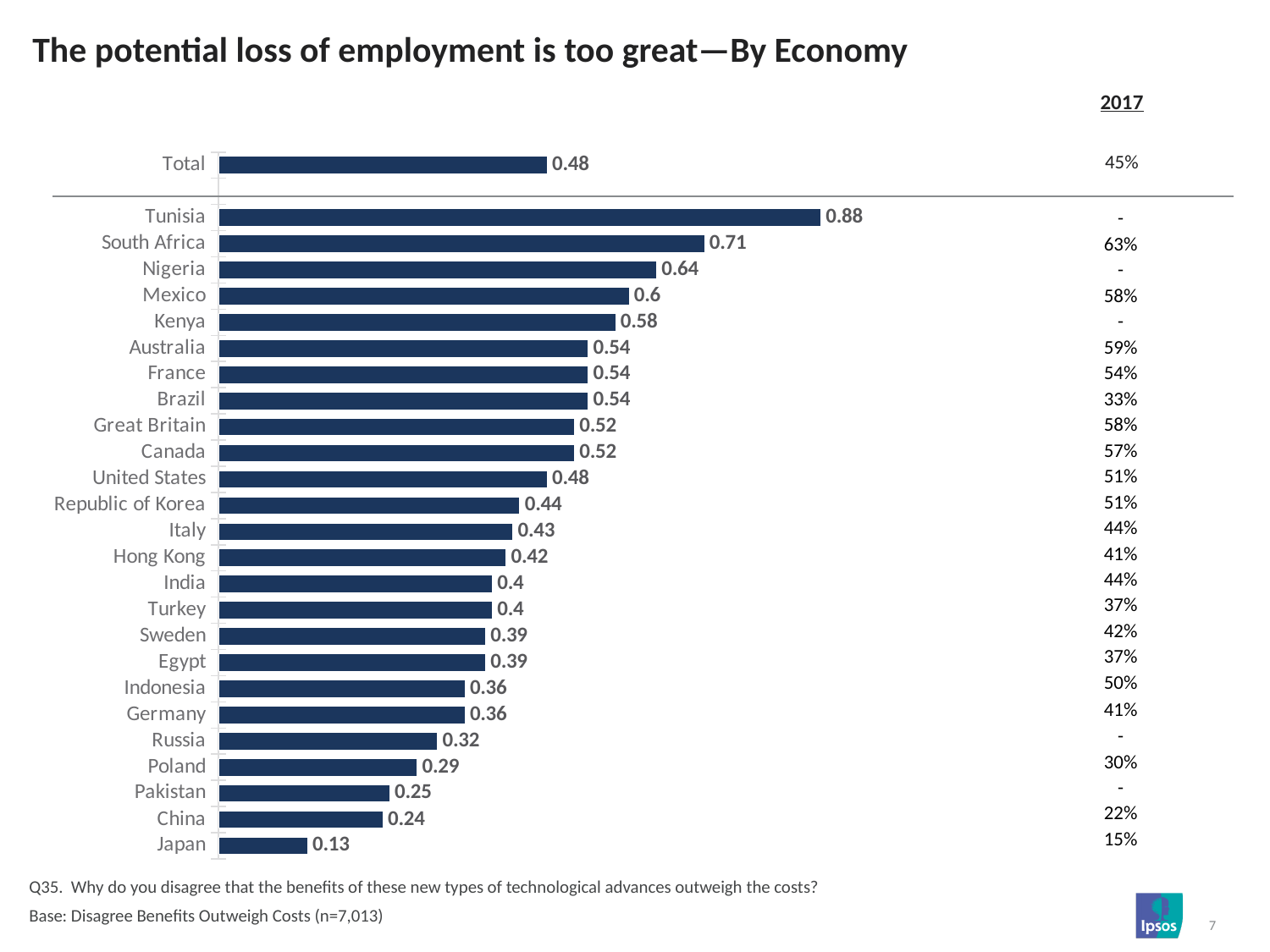

# The potential loss of employment is too great—By Economy
|  |
| --- |
| 2017 |

### Chart

| Category | Column1 |
|---|---|
| Total | 0.48 |
|  | None |
| Tunisia | 0.88 |
| South Africa | 0.71 |
| Nigeria | 0.64 |
| Mexico | 0.6 |
| Kenya | 0.58 |
| Australia | 0.54 |
| France | 0.54 |
| Brazil | 0.54 |
| Great Britain | 0.52 |
| Canada | 0.52 |
| United States | 0.48 |
| Republic of Korea | 0.44 |
| Italy | 0.43 |
| Hong Kong | 0.42 |
| India | 0.4 |
| Turkey | 0.4 |
| Sweden | 0.39 |
| Egypt | 0.39 |
| Indonesia | 0.36 |
| Germany | 0.36 |
| Russia | 0.32 |
| Poland | 0.29 |
| Pakistan | 0.25 |
| China | 0.24 |
| Japan | 0.13 |
45%
| - |
| --- |
| 63% |
| - |
| 58% |
| - |
| 59% |
| 54% |
| 33% |
| 58% |
| 57% |
| 51% |
| 51% |
| 44% |
| 41% |
| 44% |
| 37% |
| 42% |
| 37% |
| 50% |
| 41% |
| - |
| 30% |
| - |
| 22% |
| 15% |
Q35.  Why do you disagree that the benefits of these new types of technological advances outweigh the costs?
Base: Disagree Benefits Outweigh Costs (n=7,013)